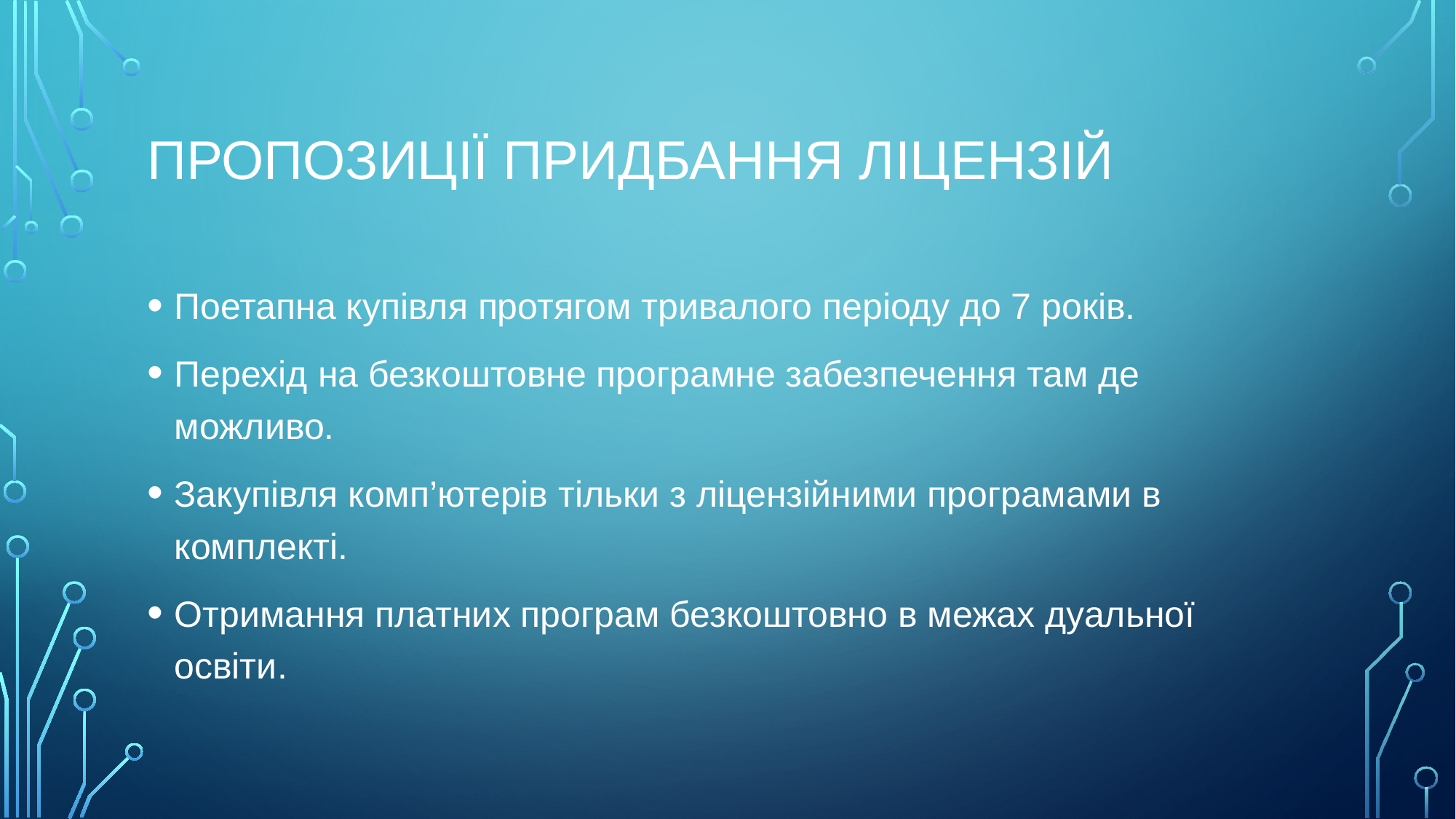

# Пропозиції придбання ліцензій
Поетапна купівля протягом тривалого періоду до 7 років.
Перехід на безкоштовне програмне забезпечення там де можливо.
Закупівля комп’ютерів тільки з ліцензійними програмами в комплекті.
Отримання платних програм безкоштовно в межах дуальної освіти.